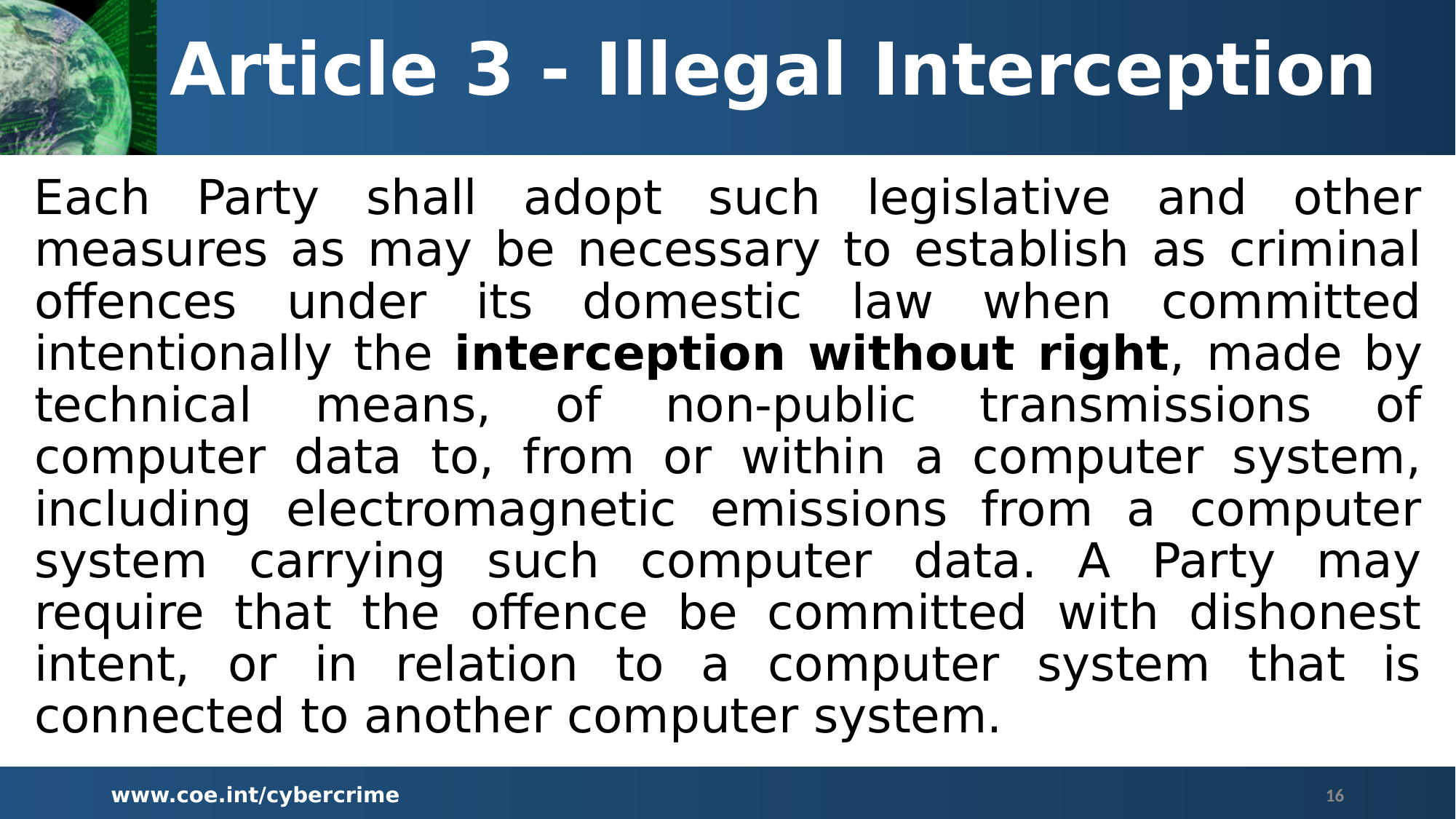

Article 3 - Illegal Interception
Each Party shall adopt such legislative and other measures as may be necessary to establish as criminal offences under its domestic law when committed intentionally the interception without right, made by technical means, of non-public transmissions of computer data to, from or within a computer system, including electromagnetic emissions from a computer system carrying such computer data. A Party may require that the offence be committed with dishonest intent, or in relation to a computer system that is connected to another computer system.

# Article 3 - Illegal Interception
www.coe.int/cybercrime
16